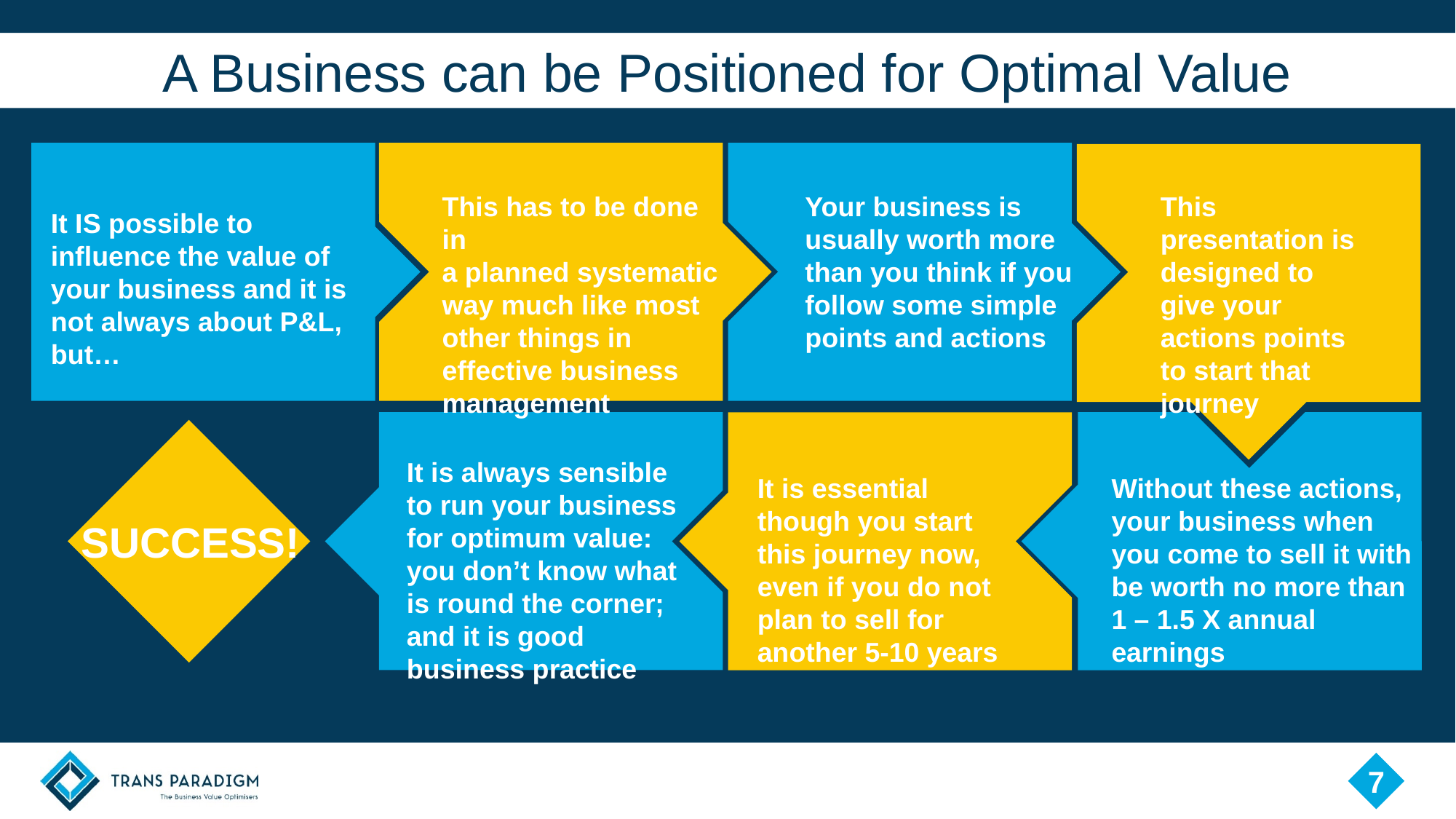

# A Business can be Positioned for Optimal Value

This has to be done in
a planned systematic way much like most other things in effective business management
Your business is usually worth more than you think if you follow some simple points and actions
This presentation is designed to give your actions points to start that journey
It IS possible to influence the value of your business and it is not always about P&L, but…

It is always sensible to run your business for optimum value: you don’t know what is round the corner; and it is good business practice
It is essential though you start this journey now, even if you do not plan to sell for another 5-10 years
Without these actions, your business when you come to sell it with be worth no more than
1 – 1.5 X annual earnings
SUCCESS!